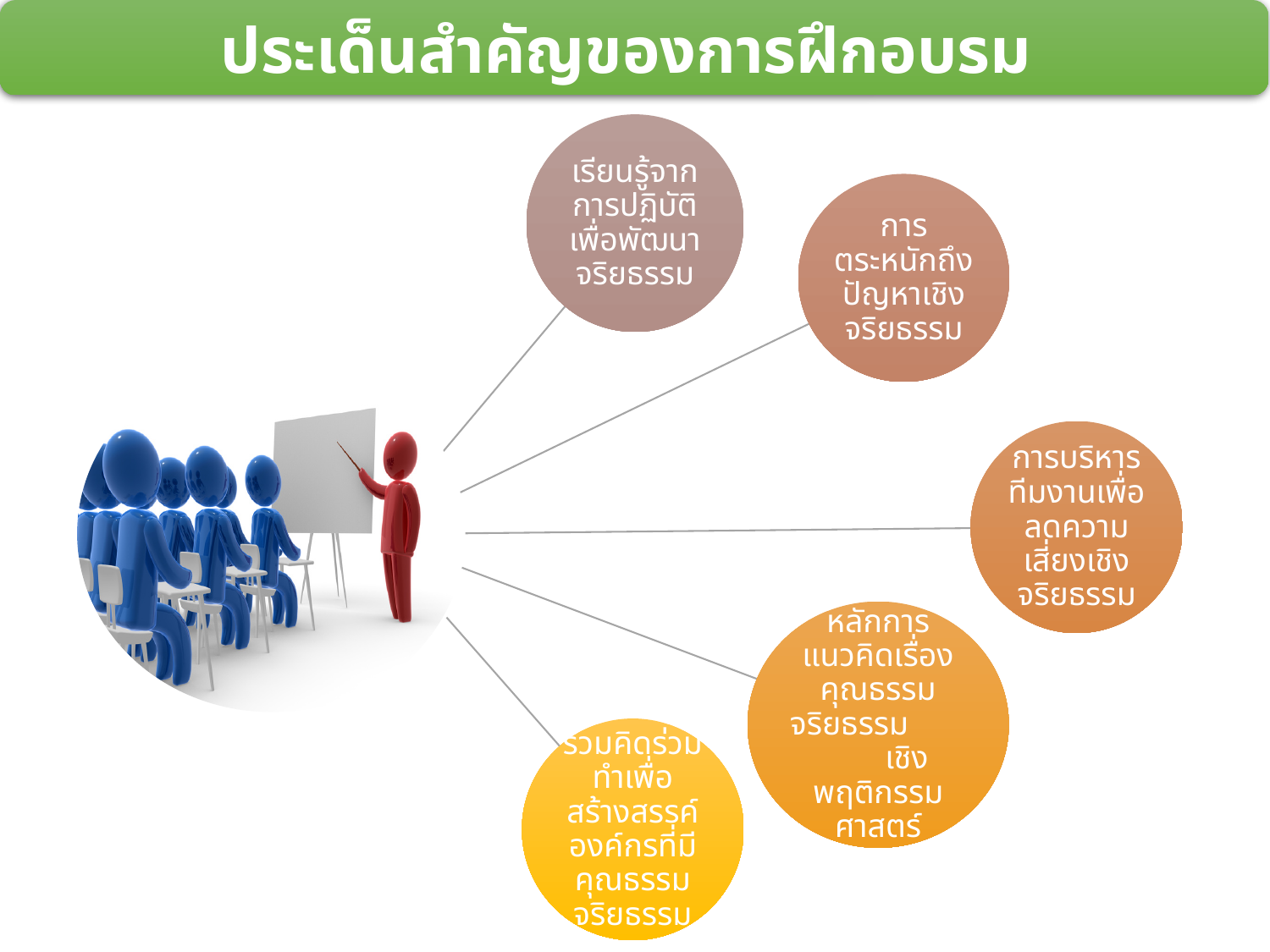

ประเด็นสำคัญของการฝึกอบรม
เรียนรู้จากการปฏิบัติเพื่อพัฒนาจริยธรรม
การตระหนักถึงปัญหาเชิงจริยธรรม
การบริหารทีมงานเพื่อลดความเสี่ยงเชิงจริยธรรม
หลักการแนวคิดเรื่องคุณธรรม จริยธรรม               เชิงพฤติกรรมศาสตร์
ร่วมคิดร่วมทำเพื่อสร้างสรรค์องค์กรที่มีคุณธรรม จริยธรรม